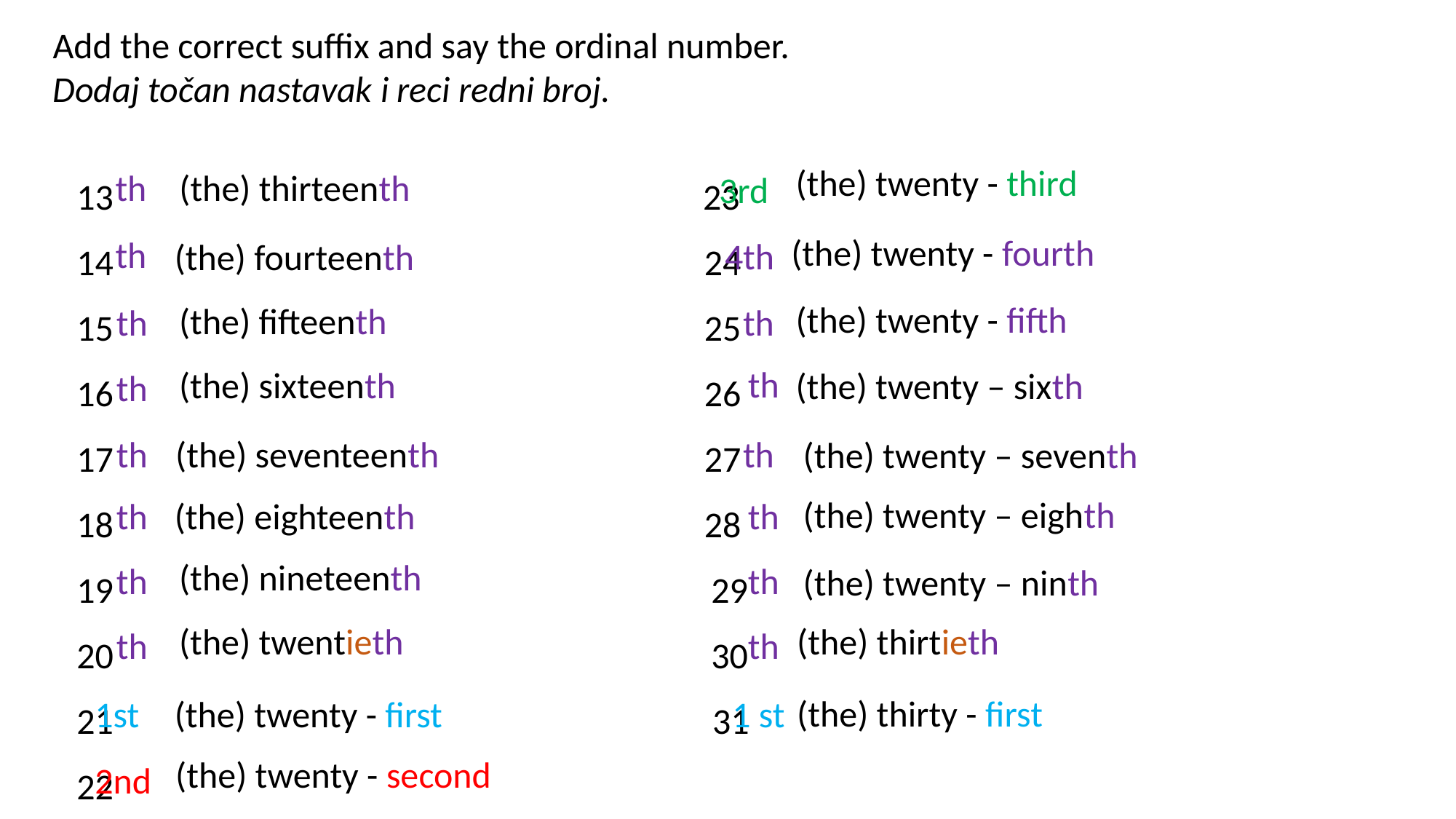

Add the correct suffix and say the ordinal number.
Dodaj točan nastavak i reci redni broj.
13                                                                        23
14					          24
15					          25
16					          26
17					          27
18 					          28
19                                                                         29
20                                                                         30
21					           31
22
(the) twenty - third
th    (the) thirteenth
3rd
(the) twenty - fourth
th
4th
(the) fourteenth
(the) twenty - fifth
(the) fifteenth
th
th
th
(the) sixteenth
(the) twenty – sixth
th
(the) seventeenth
th
th
(the) twenty – seventh
(the) twenty – eighth
th
th
(the) eighteenth
(the) nineteenth
th
th
(the) twenty – ninth
(the) twentieth
(the) thirtieth
th
th
(the) thirty - first
1 st
(the) twenty - first
1st
(the) twenty - second
2nd